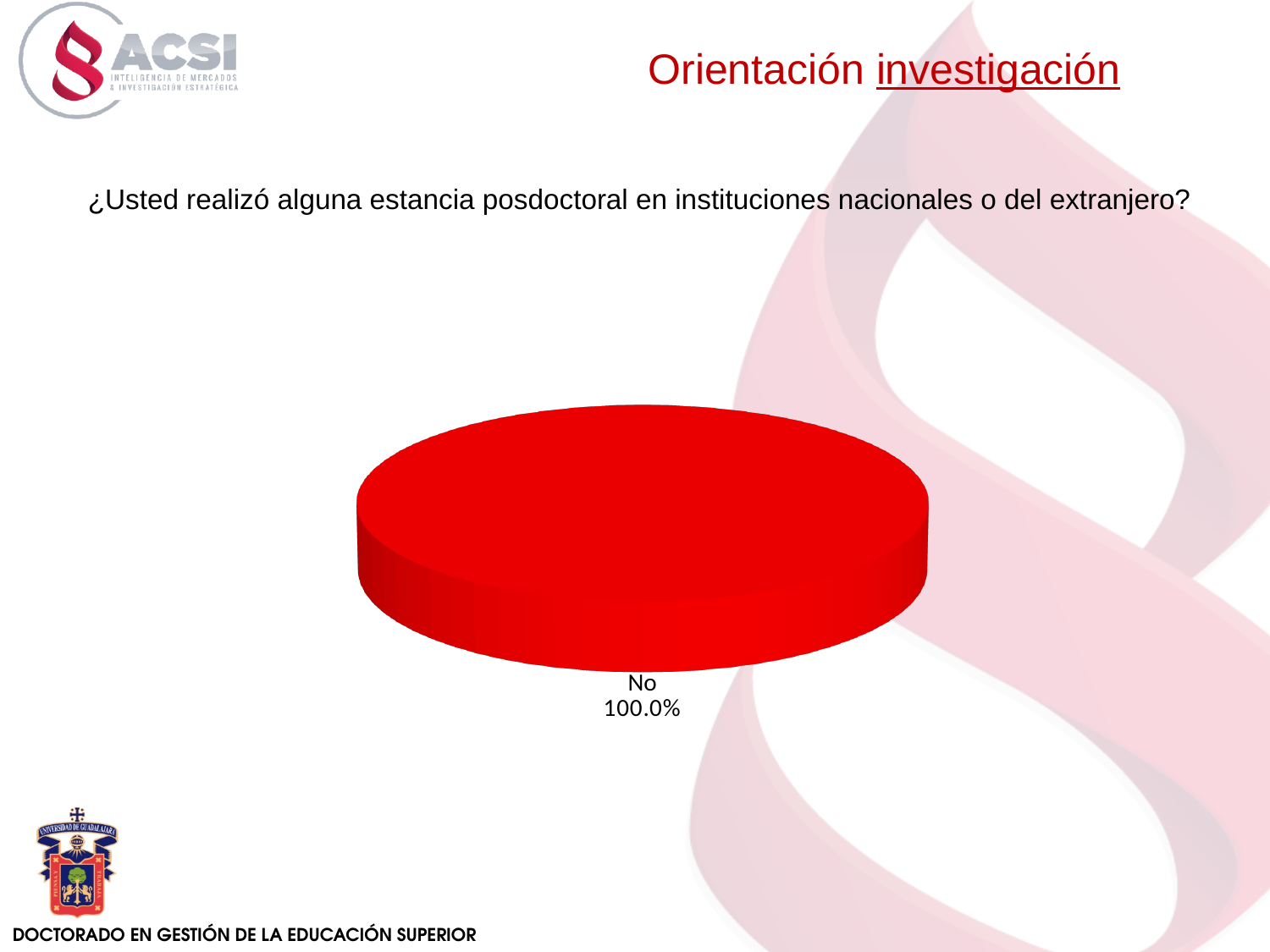

Orientación investigación

[unsupported chart]

¿Usted realizó alguna estancia posdoctoral en instituciones nacionales o del extranjero?